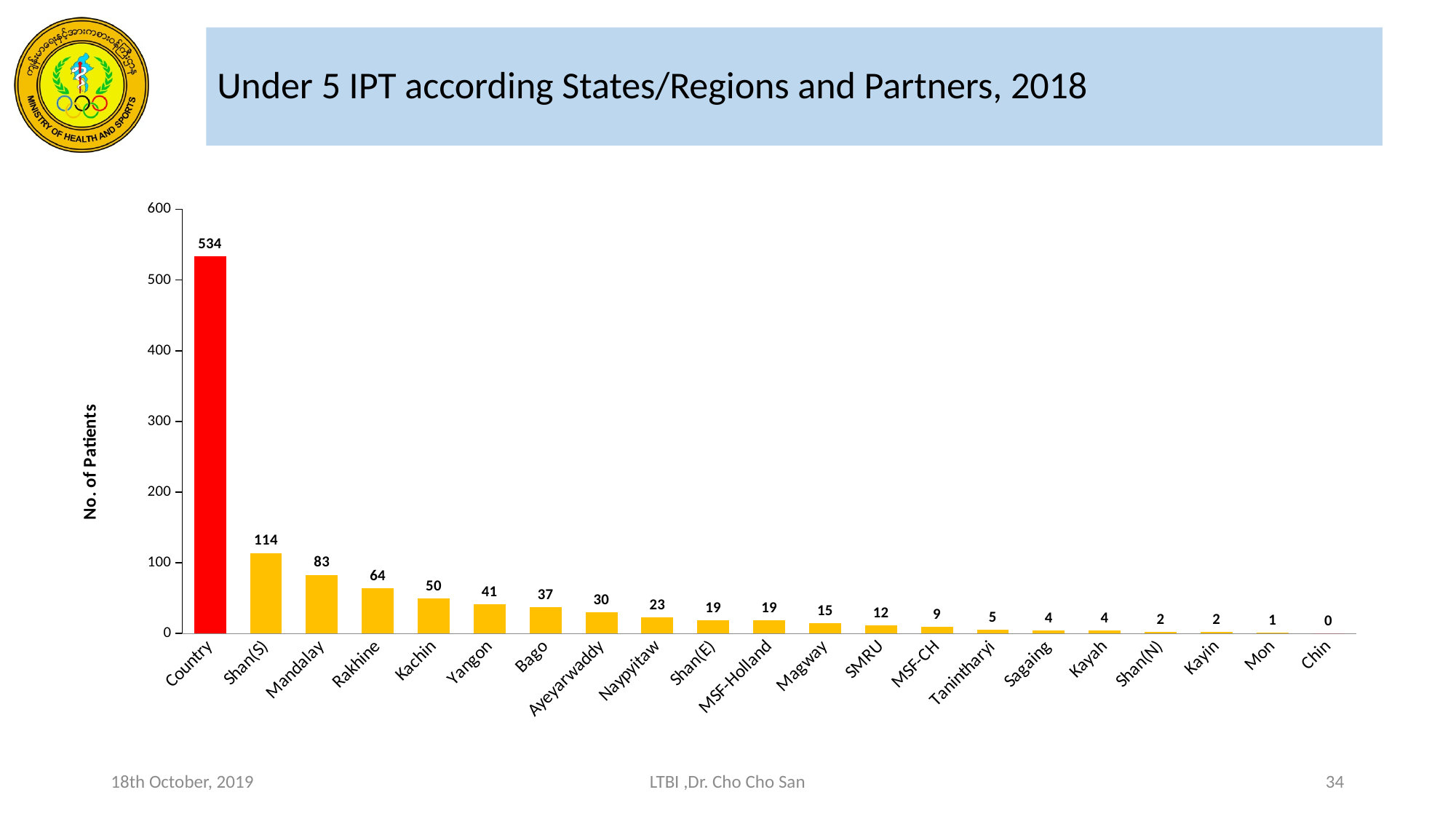

# Under 5 IPT according States/Regions and Partners, 2018

### Chart

| Category |  |
|---|---|
| Country | 534.0 |
| Shan(S) | 114.0 |
| Mandalay | 83.0 |
| Rakhine | 64.0 |
| Kachin | 50.0 |
| Yangon | 41.0 |
| Bago | 37.0 |
| Ayeyarwaddy | 30.0 |
| Naypyitaw | 23.0 |
| Shan(E) | 19.0 |
| MSF-Holland | 19.0 |
| Magway | 15.0 |
| SMRU | 12.0 |
| MSF-CH | 9.0 |
| Tanintharyi | 5.0 |
| Sagaing | 4.0 |
| Kayah | 4.0 |
| Shan(N) | 2.0 |
| Kayin | 2.0 |
| Mon | 1.0 |
| Chin | 0.0 |
18th October, 2019
34
LTBI ,Dr. Cho Cho San